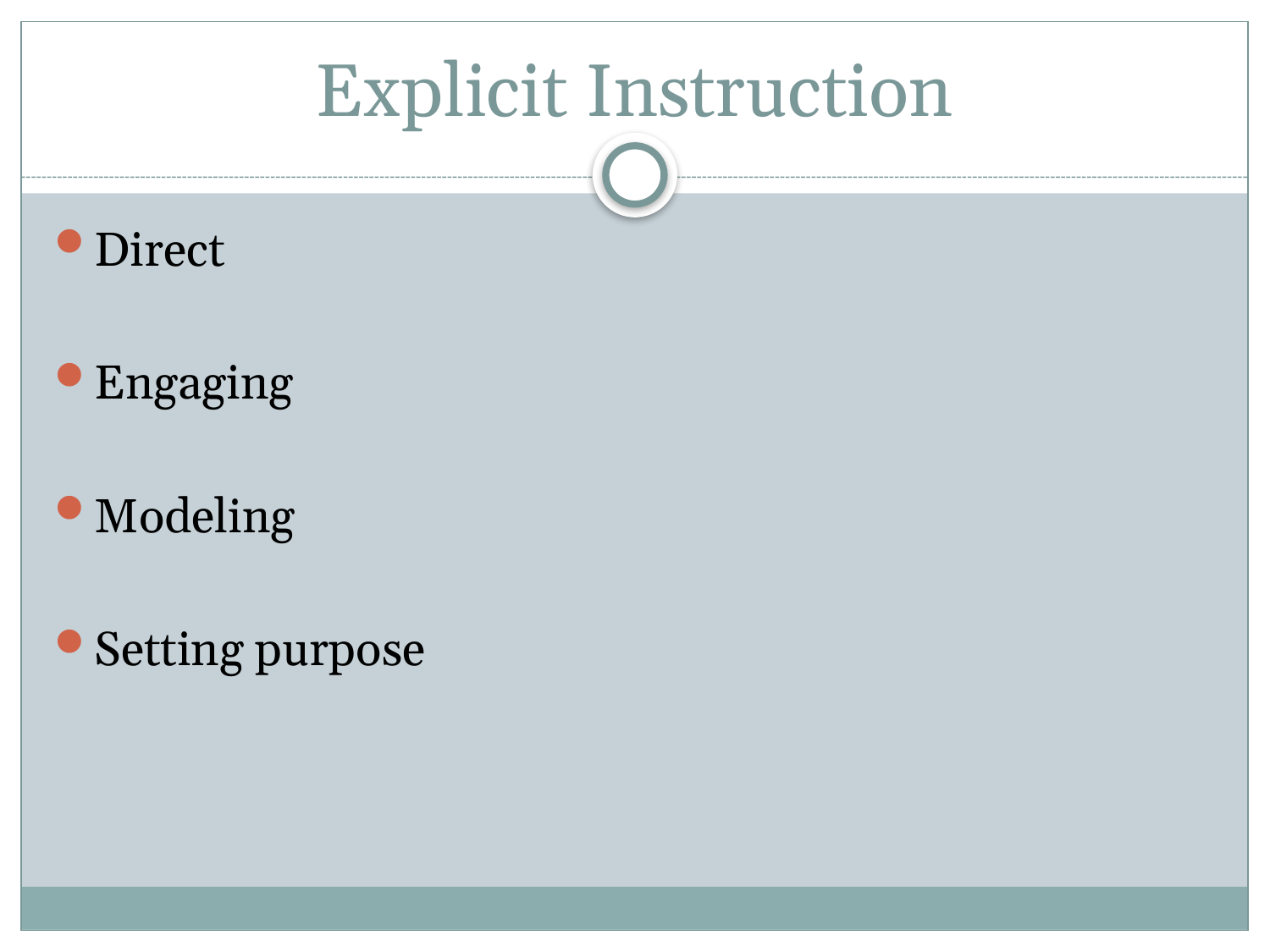

# Explicit Instruction
Direct

Engaging

Modeling

Setting purpose